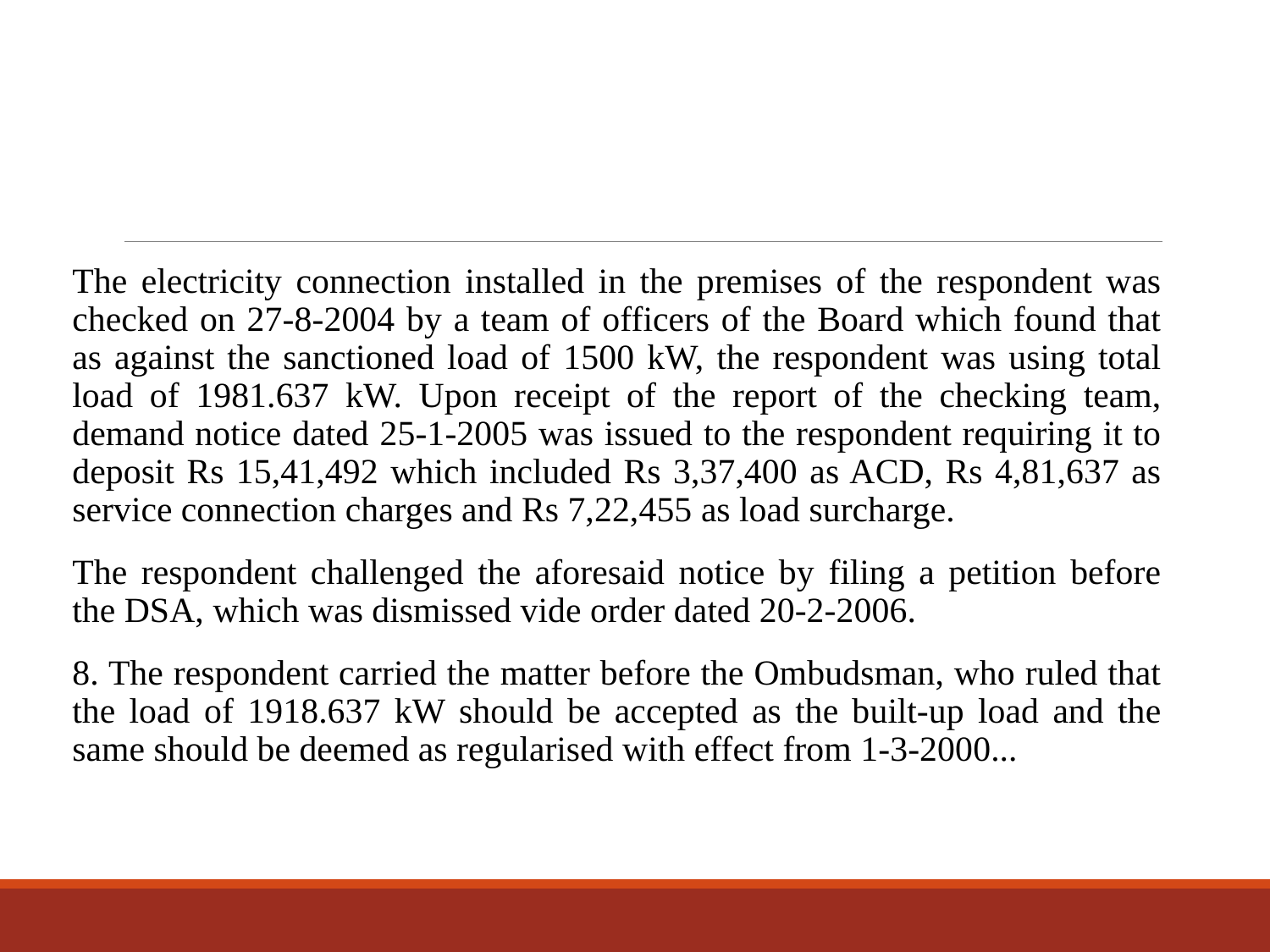

#
The electricity connection installed in the premises of the respondent was checked on 27-8-2004 by a team of officers of the Board which found that as against the sanctioned load of 1500 kW, the respondent was using total load of 1981.637 kW. Upon receipt of the report of the checking team, demand notice dated 25-1-2005 was issued to the respondent requiring it to deposit Rs 15,41,492 which included Rs 3,37,400 as ACD, Rs 4,81,637 as service connection charges and Rs 7,22,455 as load surcharge.
The respondent challenged the aforesaid notice by filing a petition before the DSA, which was dismissed vide order dated 20-2-2006.
8. The respondent carried the matter before the Ombudsman, who ruled that the load of 1918.637 kW should be accepted as the built-up load and the same should be deemed as regularised with effect from 1-3-2000...